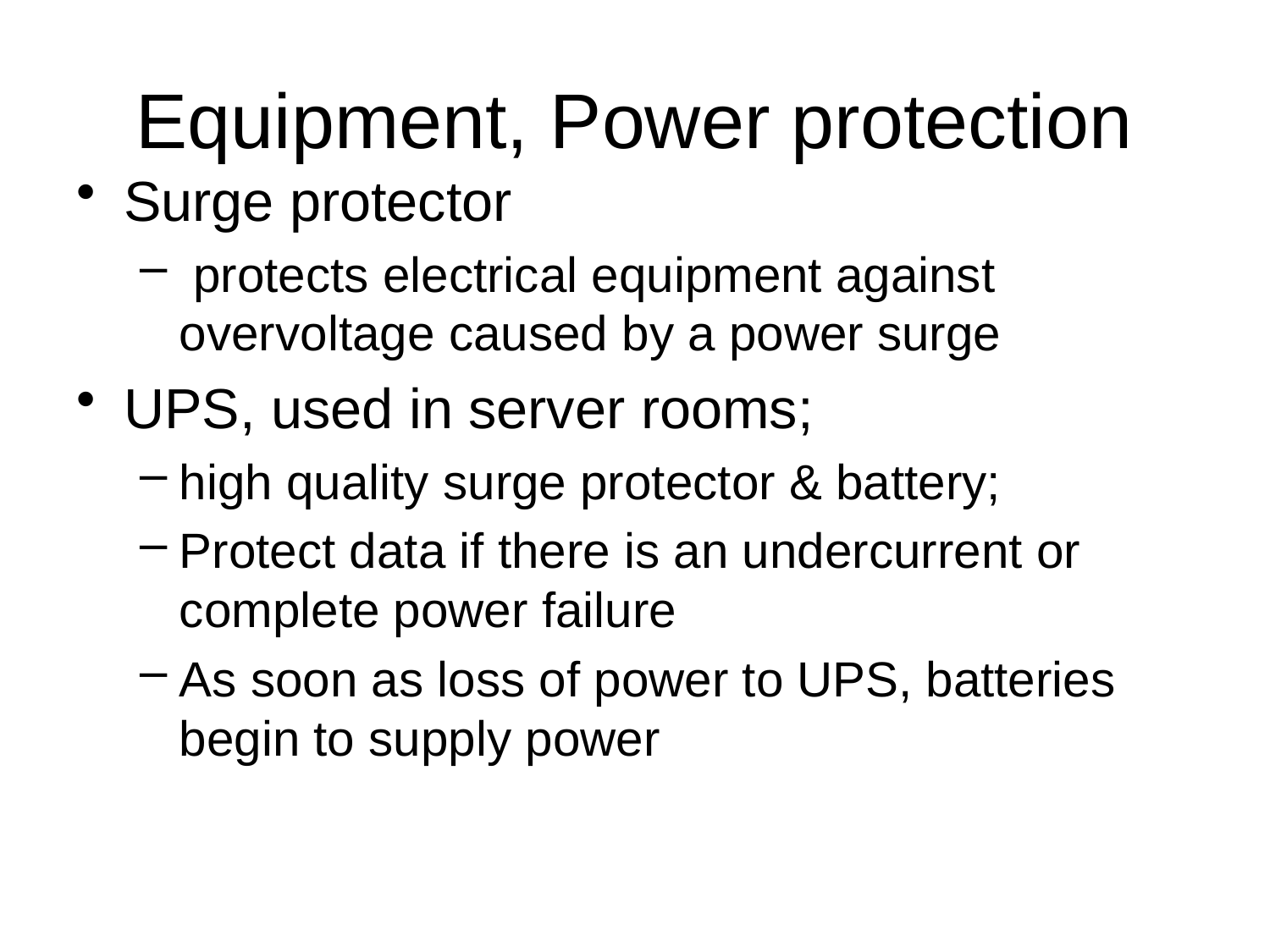

# Equipment, Power protection
Surge protector
 protects electrical equipment against overvoltage caused by a power surge
UPS, used in server rooms;
high quality surge protector & battery;
Protect data if there is an undercurrent or complete power failure
As soon as loss of power to UPS, batteries begin to supply power